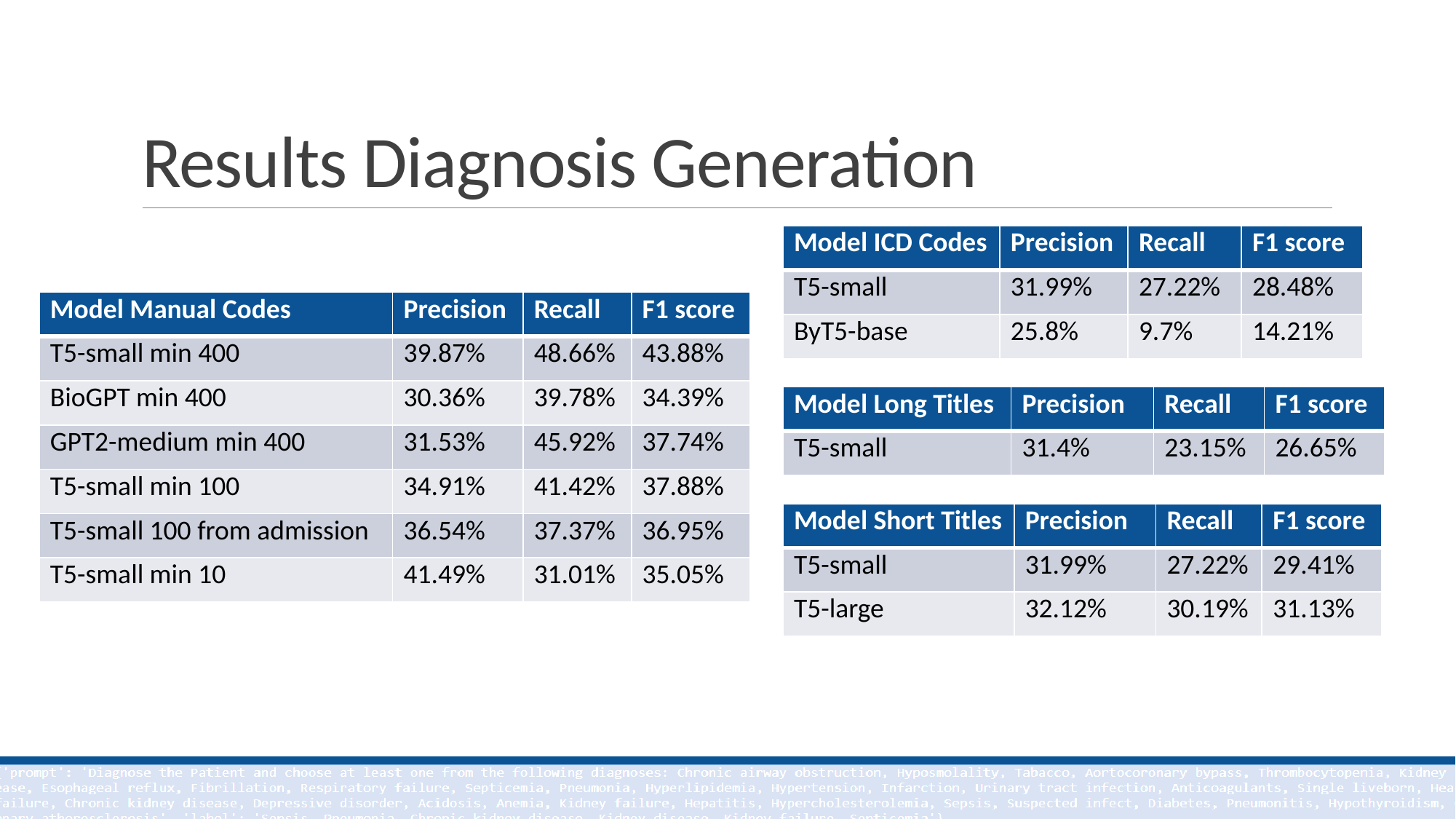

# Results Diagnosis Generation
| Model ICD Codes | Precision | Recall | F1 score |
| --- | --- | --- | --- |
| T5-small | 31.99% | 27.22% | 28.48% |
| ByT5-base | 25.8% | 9.7% | 14.21% |
| Model Manual Codes | Precision | Recall | F1 score |
| --- | --- | --- | --- |
| T5-small min 400 | 39.87% | 48.66% | 43.88% |
| BioGPT min 400 | 30.36% | 39.78% | 34.39% |
| GPT2-medium min 400 | 31.53% | 45.92% | 37.74% |
| T5-small min 100 | 34.91% | 41.42% | 37.88% |
| T5-small 100 from admission | 36.54% | 37.37% | 36.95% |
| T5-small min 10 | 41.49% | 31.01% | 35.05% |
| Model Long Titles | Precision | Recall | F1 score |
| --- | --- | --- | --- |
| T5-small | 31.4% | 23.15% | 26.65% |
| Model Short Titles | Precision | Recall | F1 score |
| --- | --- | --- | --- |
| T5-small | 31.99% | 27.22% | 29.41% |
| T5-large | 32.12% | 30.19% | 31.13% |